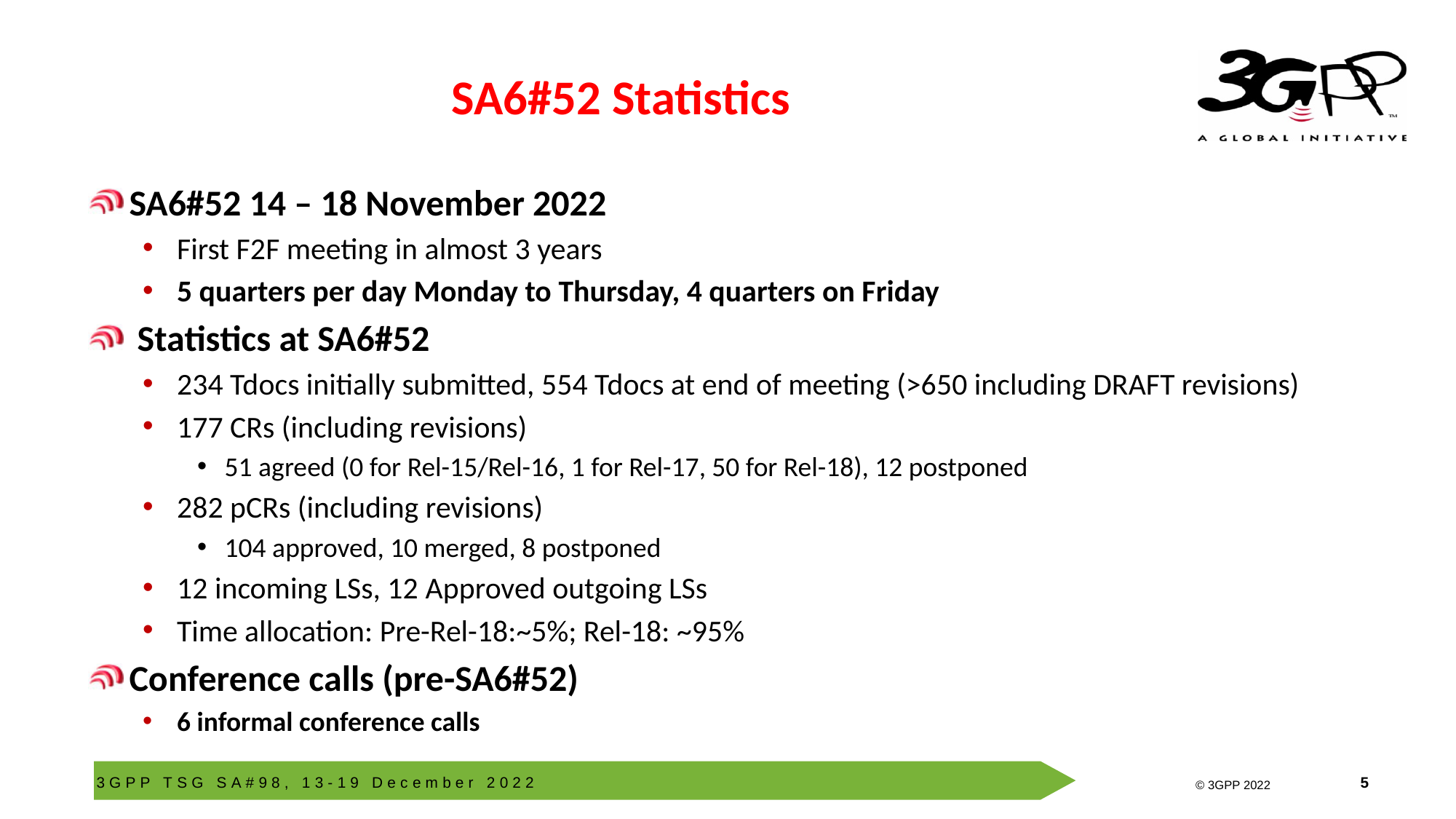

# SA6#52 Statistics
SA6#52 14 – 18 November 2022
First F2F meeting in almost 3 years
5 quarters per day Monday to Thursday, 4 quarters on Friday
 Statistics at SA6#52
234 Tdocs initially submitted, 554 Tdocs at end of meeting (>650 including DRAFT revisions)
177 CRs (including revisions)
51 agreed (0 for Rel-15/Rel-16, 1 for Rel-17, 50 for Rel-18), 12 postponed
282 pCRs (including revisions)
104 approved, 10 merged, 8 postponed
12 incoming LSs, 12 Approved outgoing LSs
Time allocation: Pre-Rel-18:~5%; Rel-18: ~95%
Conference calls (pre-SA6#52)
6 informal conference calls